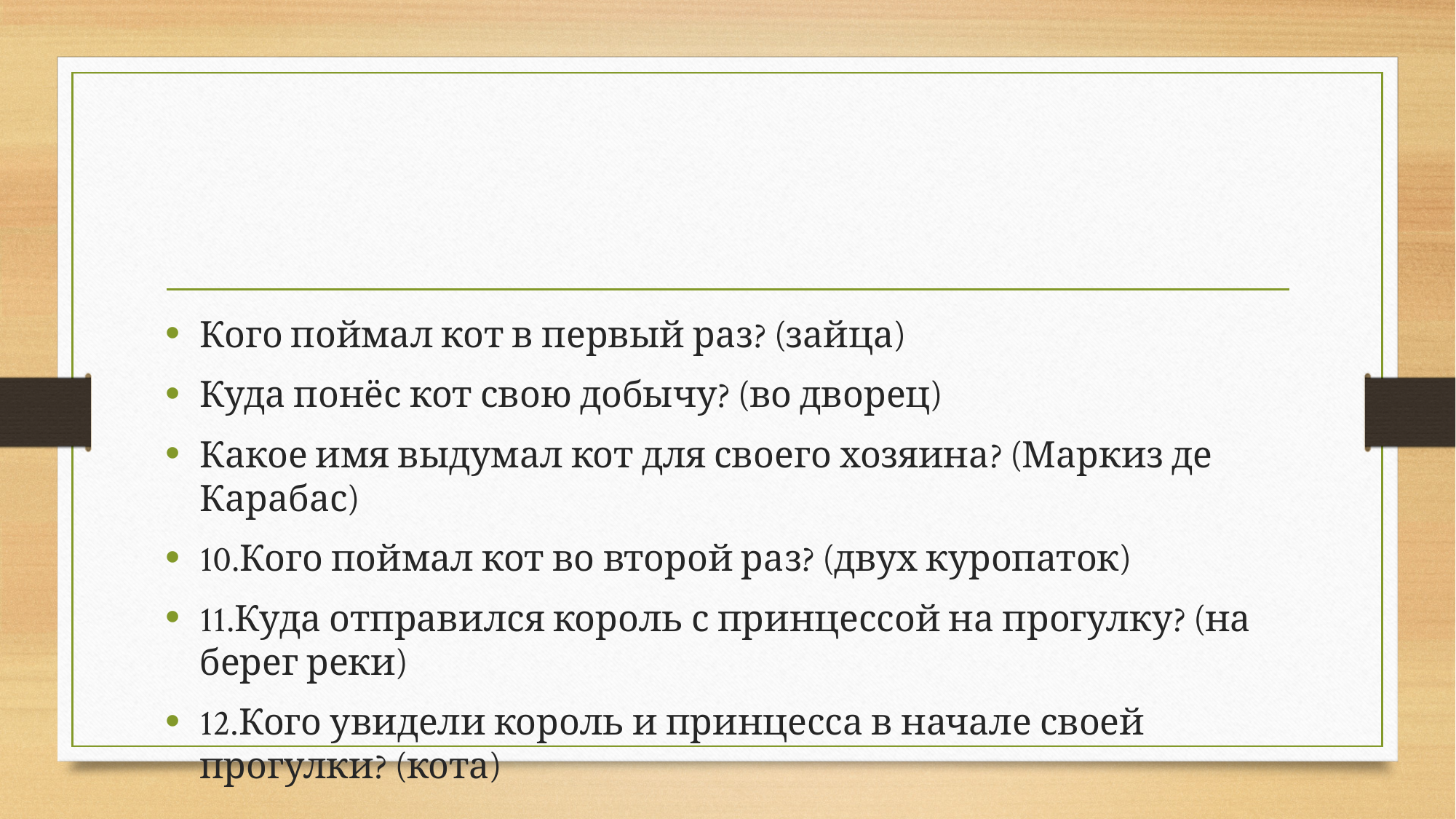

#
Кого поймал кот в первый раз? (зайца)
Куда понёс кот свою добычу? (во дворец)
Какое имя выдумал кот для своего хозяина? (Маркиз де Карабас)
10.Кого поймал кот во второй раз? (двух куропаток)
11.Куда отправился король с принцессой на прогулку? (на берег реки)
12.Кого увидели король и принцесса в начале своей прогулки? (кота)